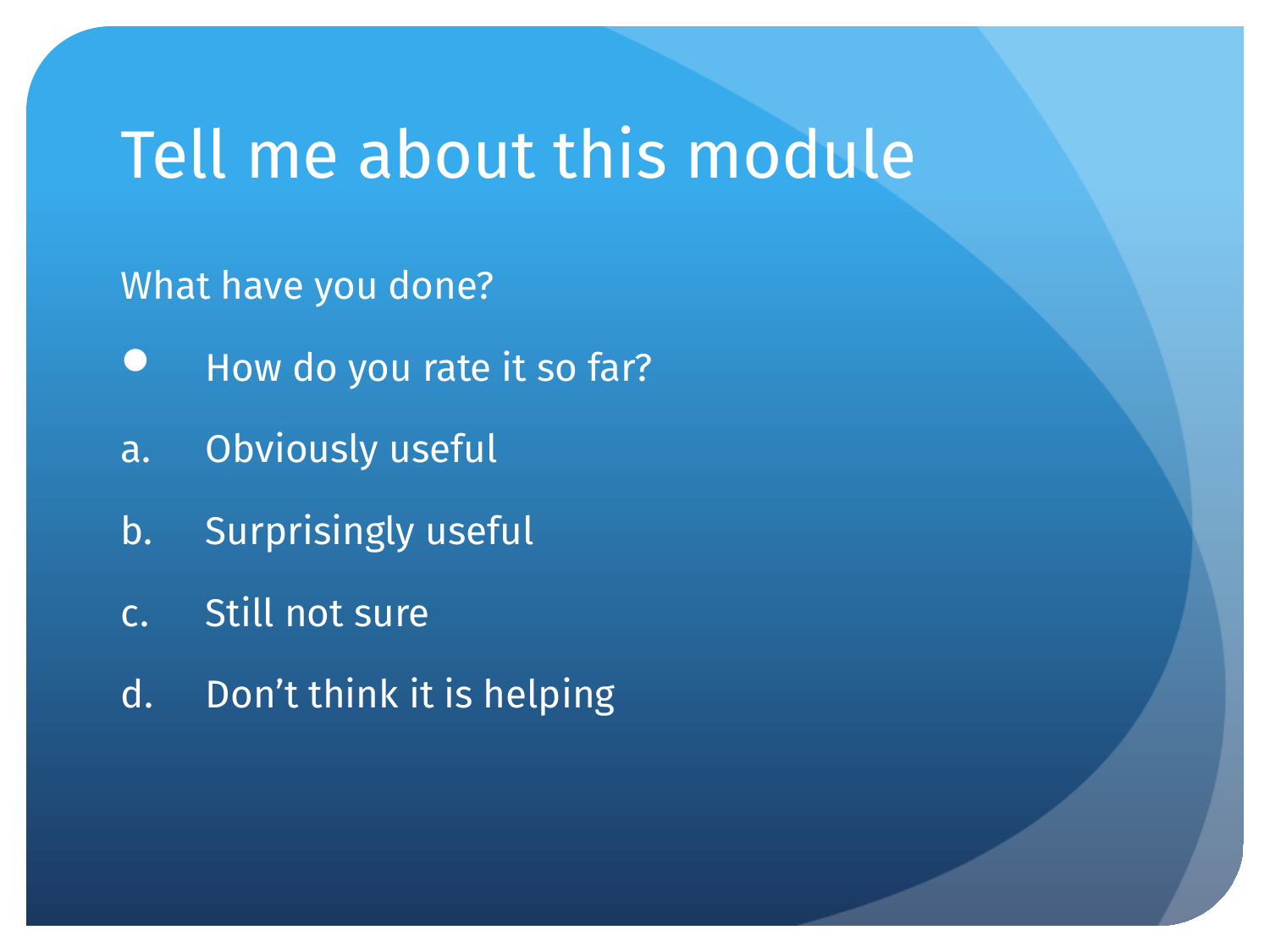

# Tell me about this module
What have you done?
How do you rate it so far?
Obviously useful
Surprisingly useful
Still not sure
Don’t think it is helping